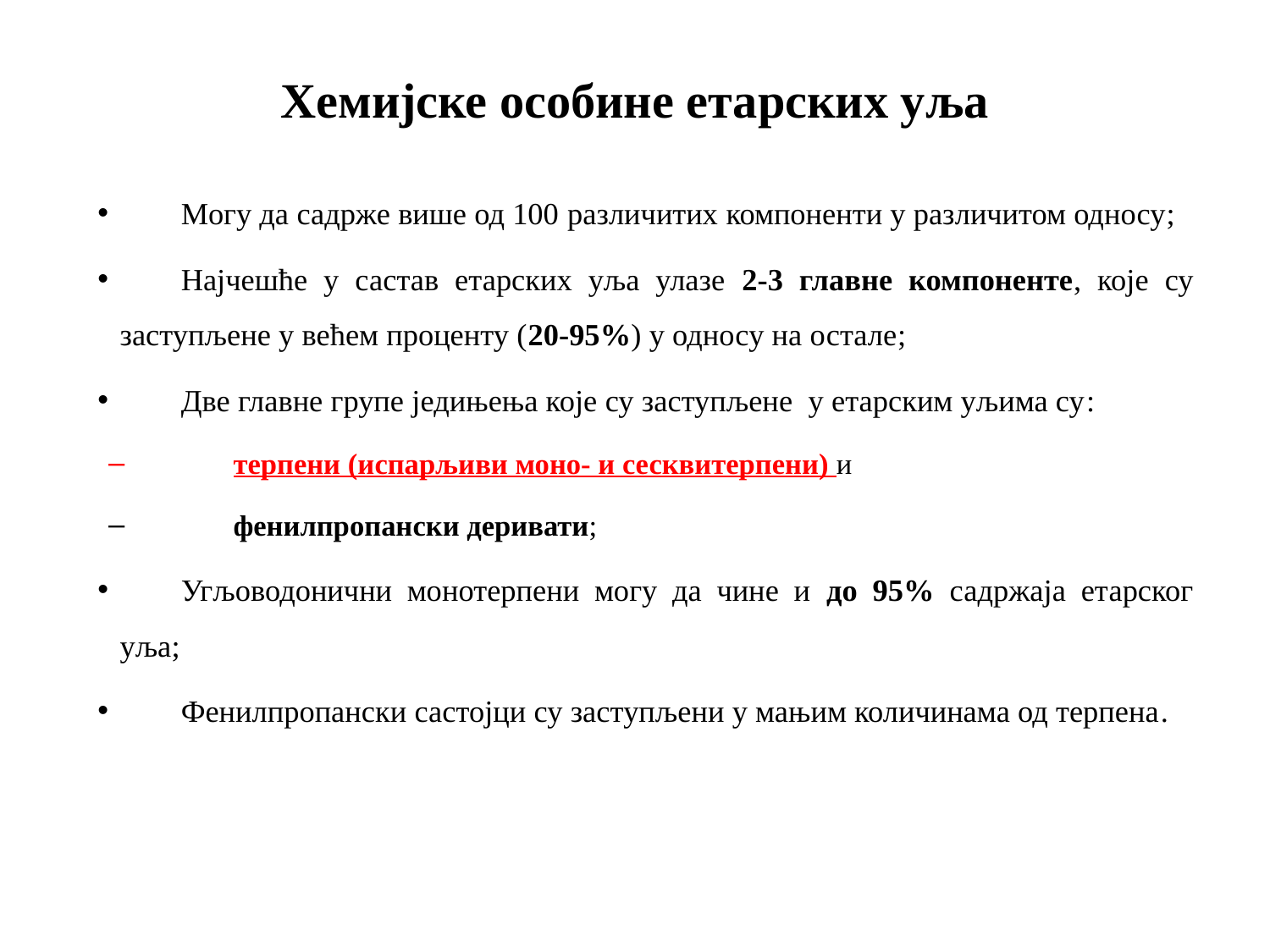

# Хемијске особине етарских уља
Могу да садрже више од 100 различитих компоненти у различитом односу;
Најчешће у састав етарских уља улазе 2-3 главне компоненте, које су заступљене у већем проценту (20-95%) у односу на остале;
Две главне групе једињења које су заступљене  у етарским уљима су:
терпени (испарљиви моно- и сесквитерпени) и
фенилпропански деривати;
Угљоводонични монотерпени могу да чине и до 95% садржаја етарског уља;
Фенилпропански састојци су заступљени у мањим количинама од терпена.